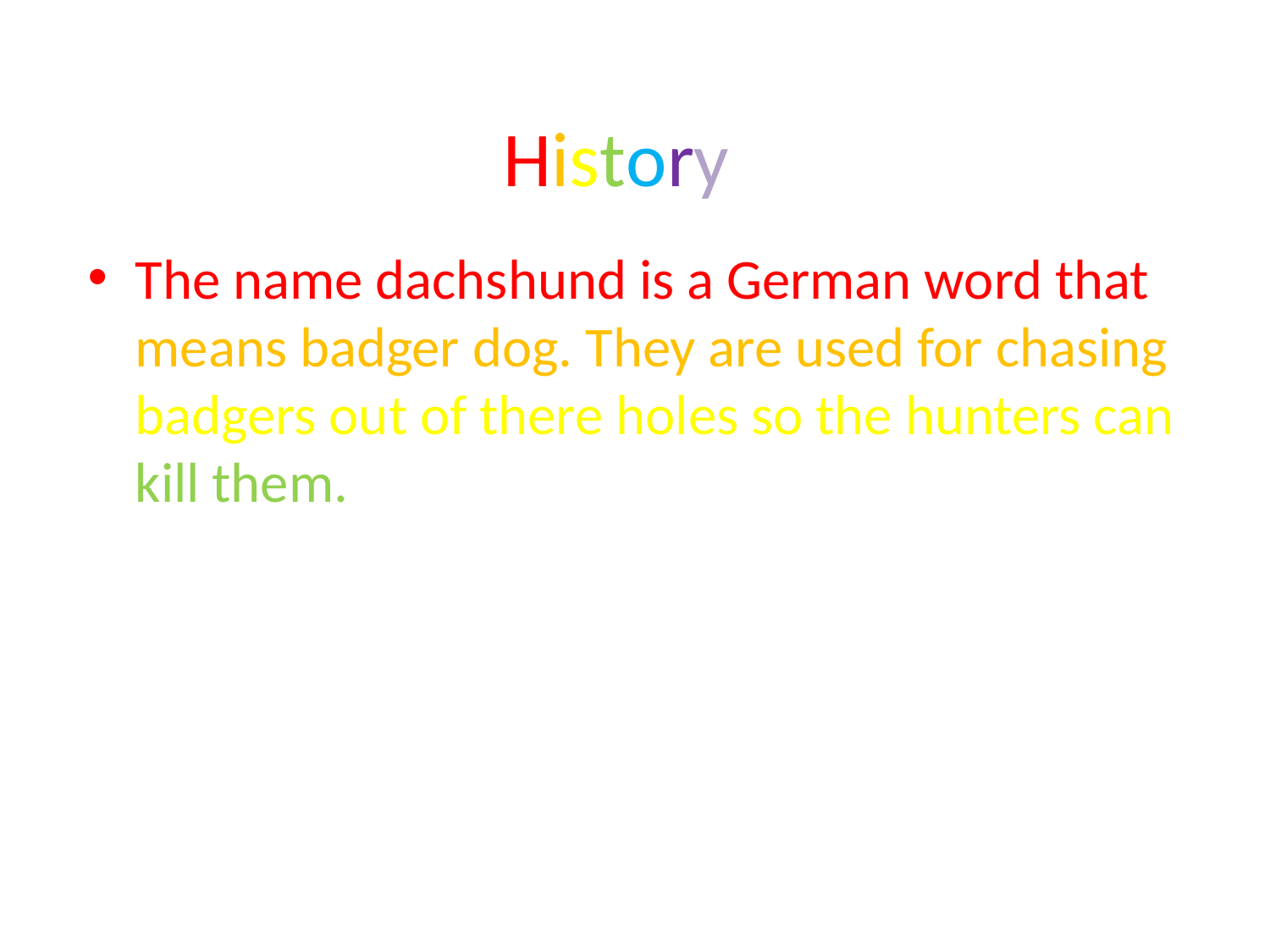

# History
The name dachshund is a German word that means badger dog. They are used for chasing badgers out of there holes so the hunters can kill them.